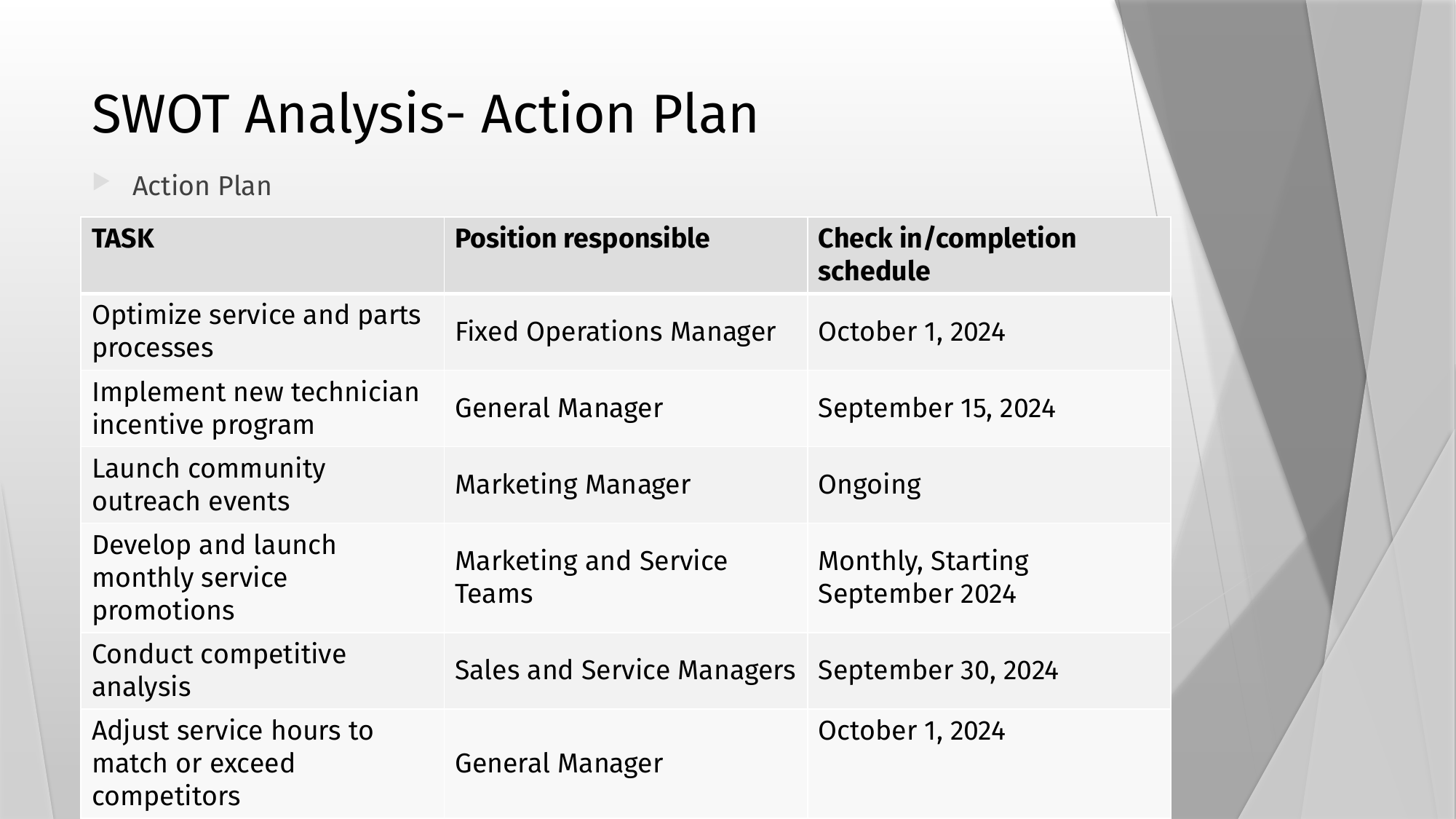

# SWOT Analysis- Action Plan
Action Plan

| TASK | Position responsible | Check in/completion schedule |
| --- | --- | --- |
| Optimize service and parts processes | Fixed Operations Manager | October 1, 2024 |
| Implement new technician incentive program | General Manager | September 15, 2024 |
| Launch community outreach events | Marketing Manager | Ongoing |
| Develop and launch monthly service promotions | Marketing and Service Teams | Monthly, Starting September 2024 |
| Conduct competitive analysis | Sales and Service Managers | September 30, 2024 |
| Adjust service hours to match or exceed competitors | General Manager | October 1, 2024 |
|  |  |  |